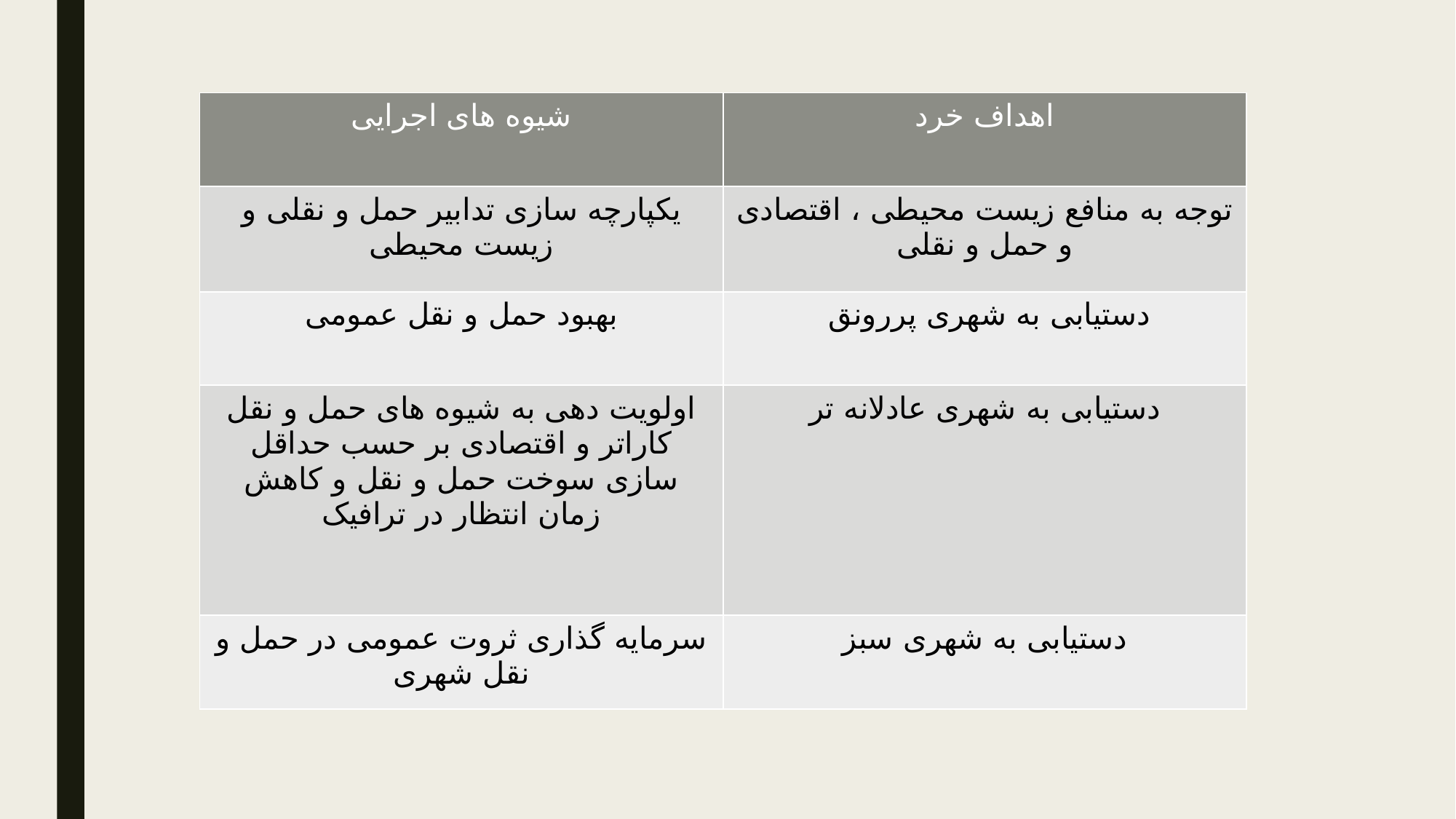

| شیوه های اجرایی | اهداف خرد |
| --- | --- |
| یکپارچه سازی تدابیر حمل و نقلی و زیست محیطی | توجه به منافع زیست محیطی ، اقتصادی و حمل و نقلی |
| بهبود حمل و نقل عمومی | دستیابی به شهری پررونق |
| اولویت دهی به شیوه های حمل و نقل کاراتر و اقتصادی بر حسب حداقل سازی سوخت حمل و نقل و کاهش زمان انتظار در ترافیک | دستیابی به شهری عادلانه تر |
| سرمایه گذاری ثروت عمومی در حمل و نقل شهری | دستیابی به شهری سبز |